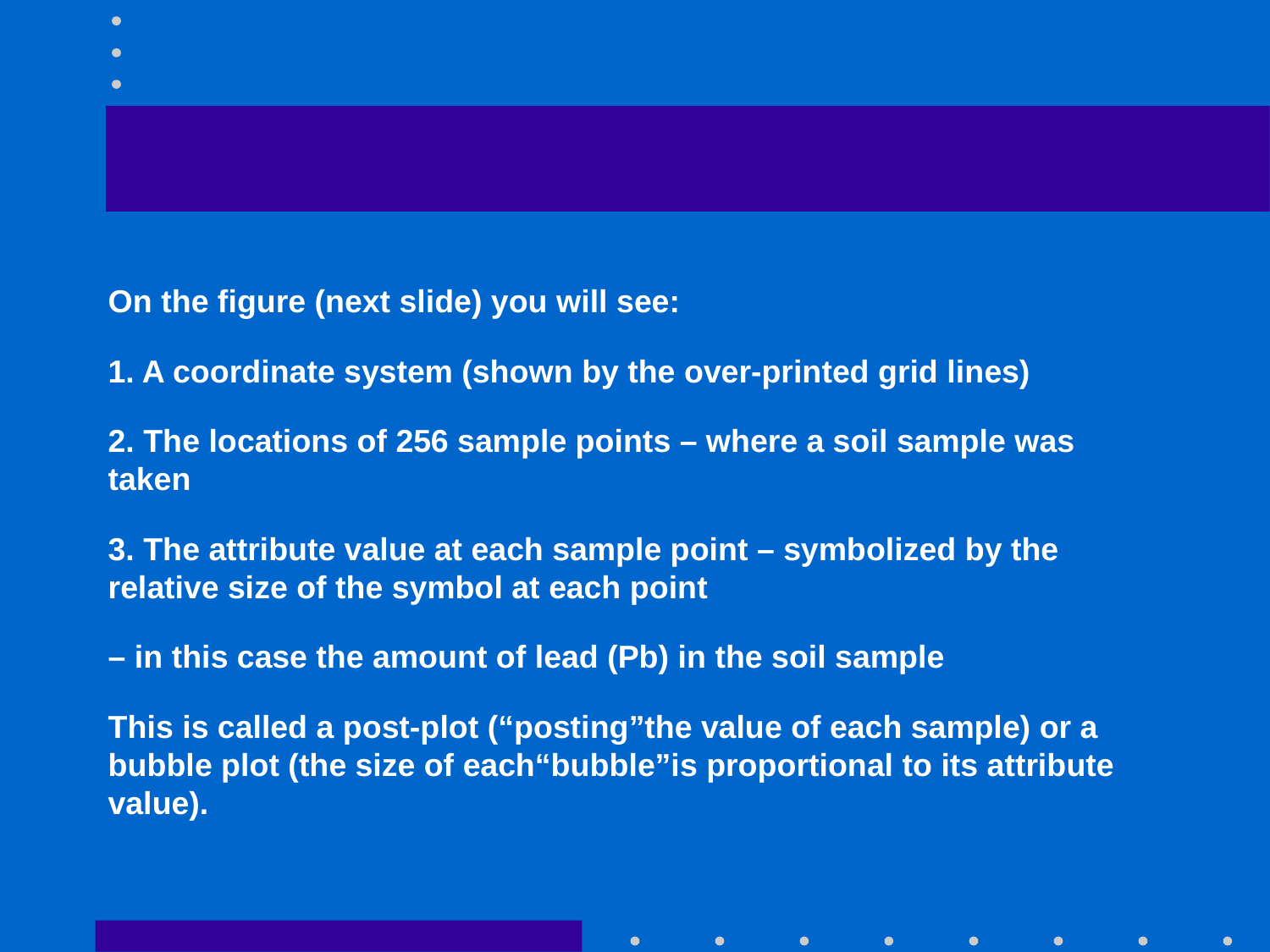

#
On the figure (next slide) you will see:
1. A coordinate system (shown by the over-printed grid lines)
2. The locations of 256 sample points – where a soil sample was taken
3. The attribute value at each sample point – symbolized by the relative size of the symbol at each point
– in this case the amount of lead (Pb) in the soil sample
This is called a post-plot (“posting”the value of each sample) or a bubble plot (the size of each“bubble”is proportional to its attribute value).